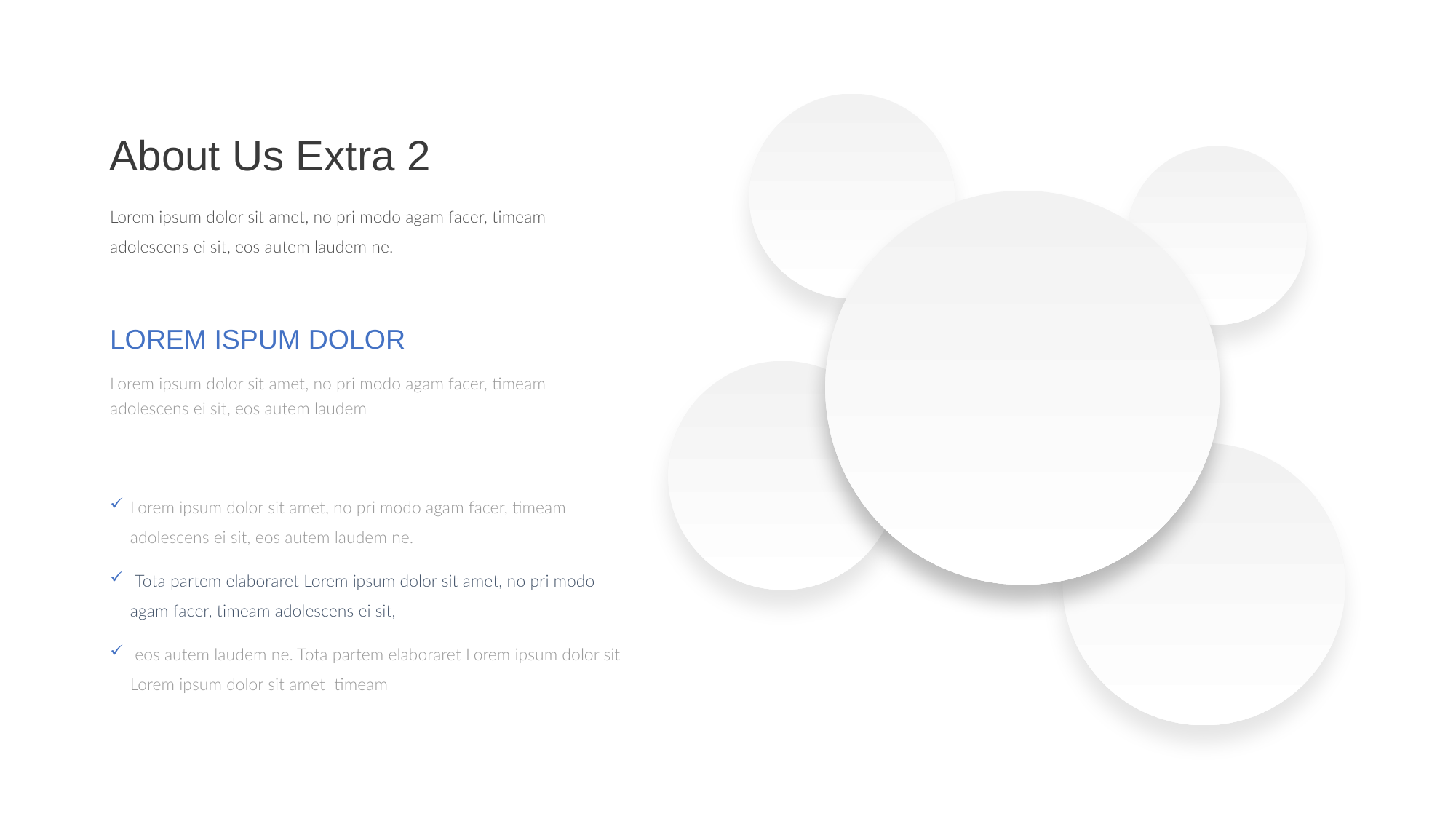

About Us Extra 2
Lorem ipsum dolor sit amet, no pri modo agam facer, timeam adolescens ei sit, eos autem laudem ne.
LOREM ISPUM DOLOR
Lorem ipsum dolor sit amet, no pri modo agam facer, timeam adolescens ei sit, eos autem laudem
Lorem ipsum dolor sit amet, no pri modo agam facer, timeam adolescens ei sit, eos autem laudem ne.

 Tota partem elaboraret Lorem ipsum dolor sit amet, no pri modo agam facer, timeam adolescens ei sit,

 eos autem laudem ne. Tota partem elaboraret Lorem ipsum dolor sit Lorem ipsum dolor sit amet  timeam